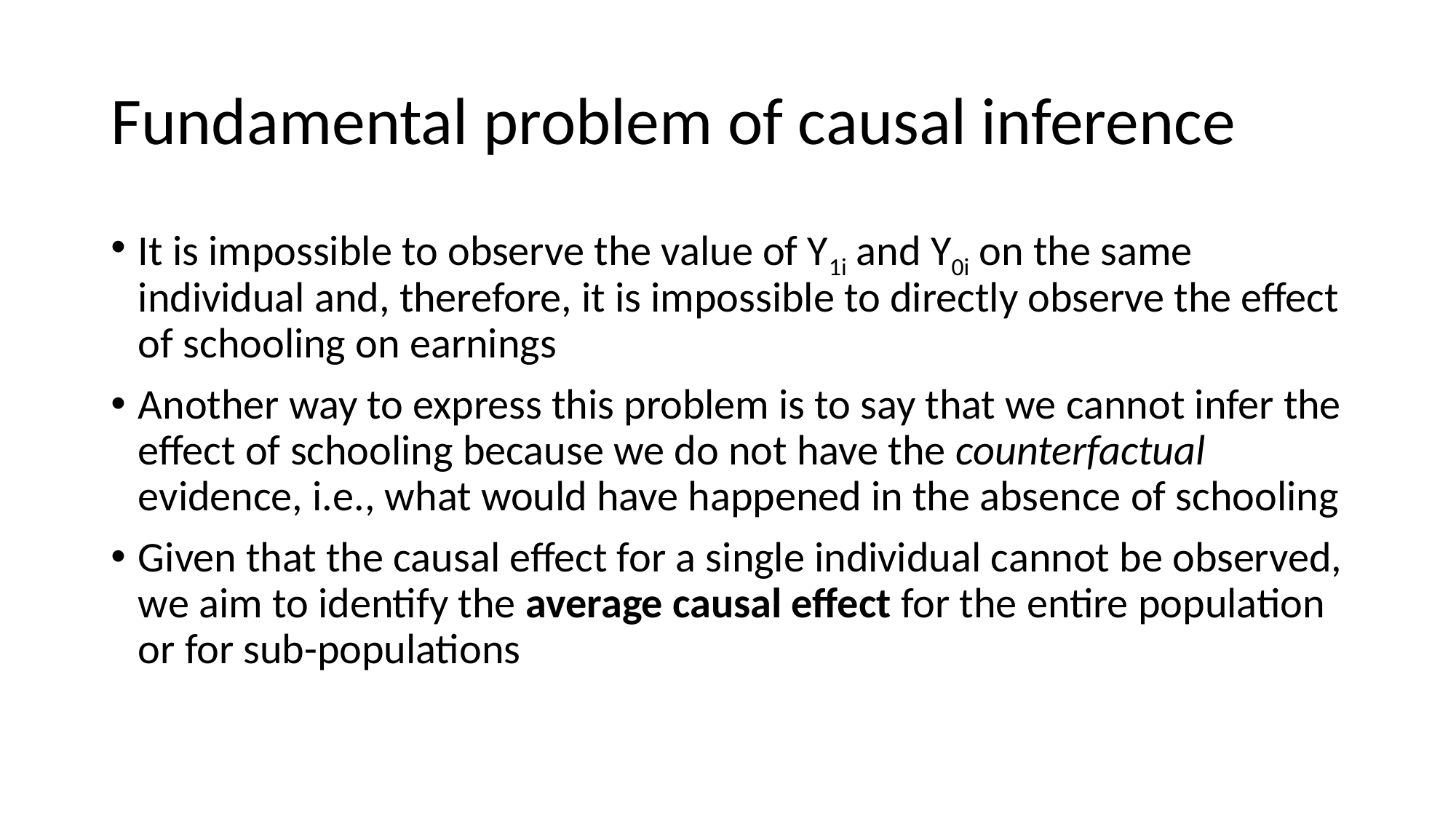

# Fundamental problem of causal inference
It is impossible to observe the value of Y1i and Y0i on the same individual and, therefore, it is impossible to directly observe the effect of schooling on earnings
Another way to express this problem is to say that we cannot infer the effect of schooling because we do not have the counterfactual evidence, i.e., what would have happened in the absence of schooling
Given that the causal effect for a single individual cannot be observed, we aim to identify the average causal effect for the entire population or for sub-populations